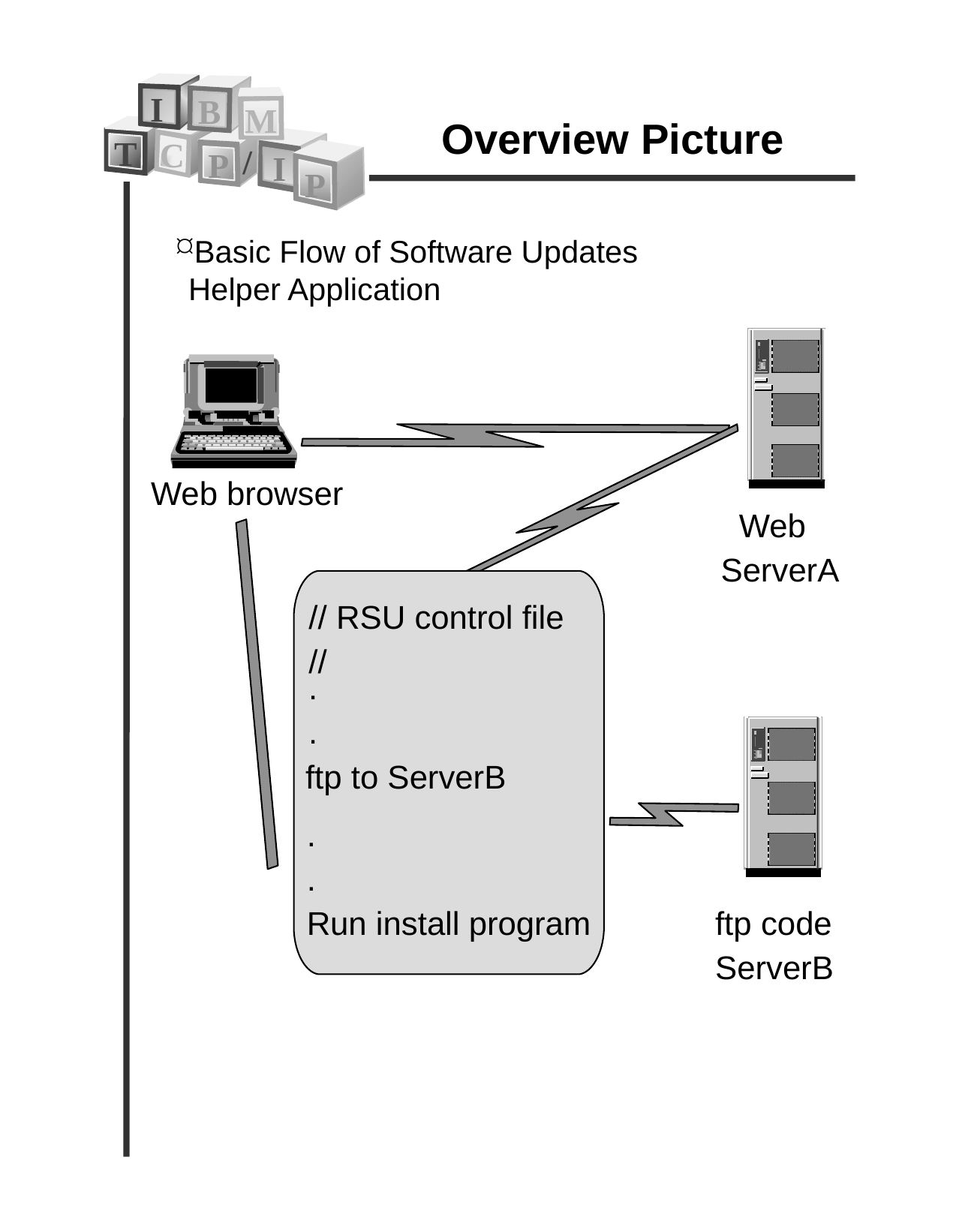

Overview Picture

I

B

M

T
C

/

P

I

P

Basic Flow of Software Updates Helper Application

 Web browser

  Web
ServerA

// RSU control file
//
.
.

ftp to ServerB

.
.
Run install program

ftp code
ServerB